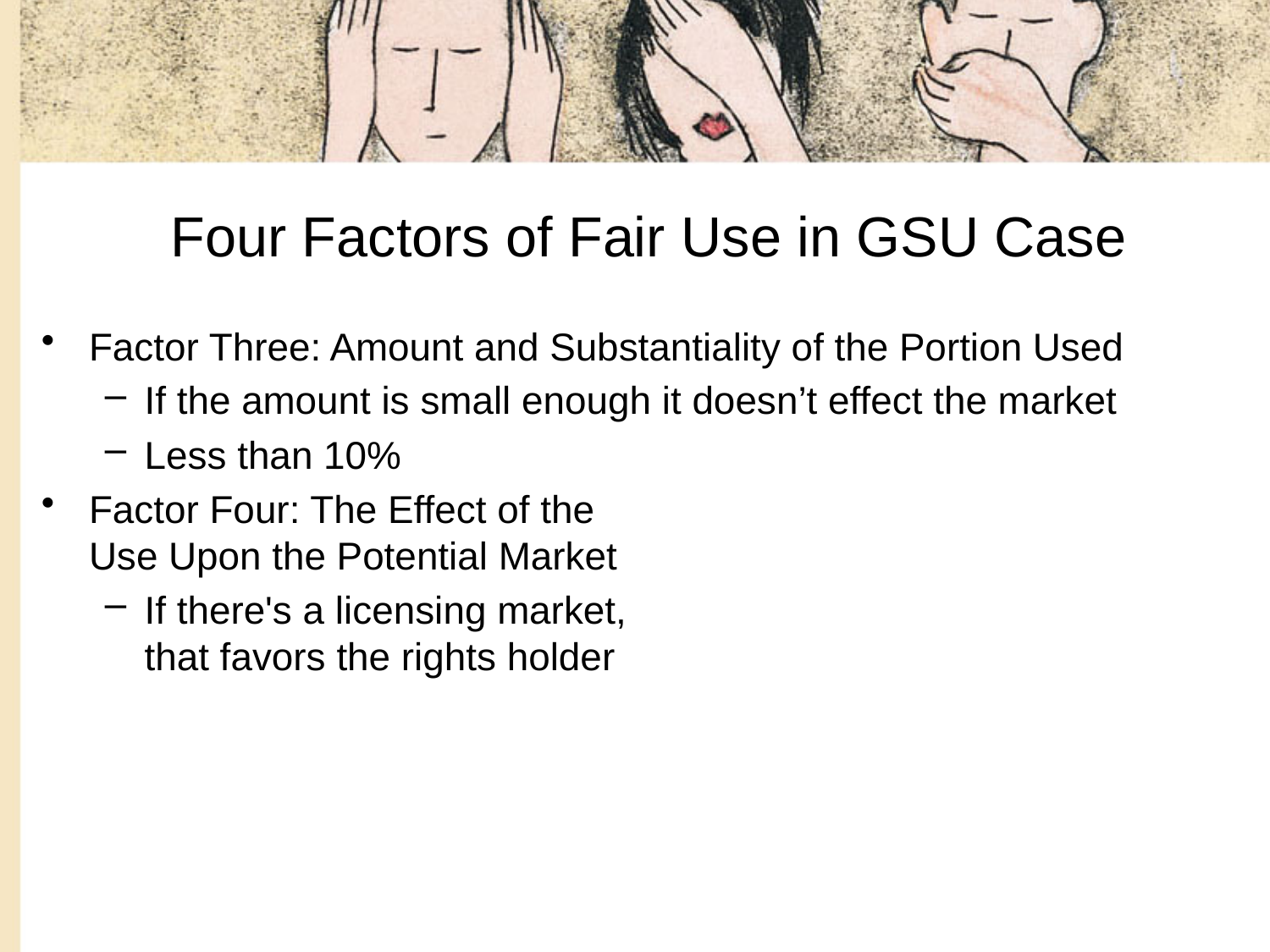

# Four Factors of Fair Use in GSU Case
Factor Three: Amount and Substantiality of the Portion Used
If the amount is small enough it doesn’t effect the market
Less than 10%
Factor Four: The Effect of the
Use Upon the Potential Market
If there's a licensing market,
that favors the rights holder